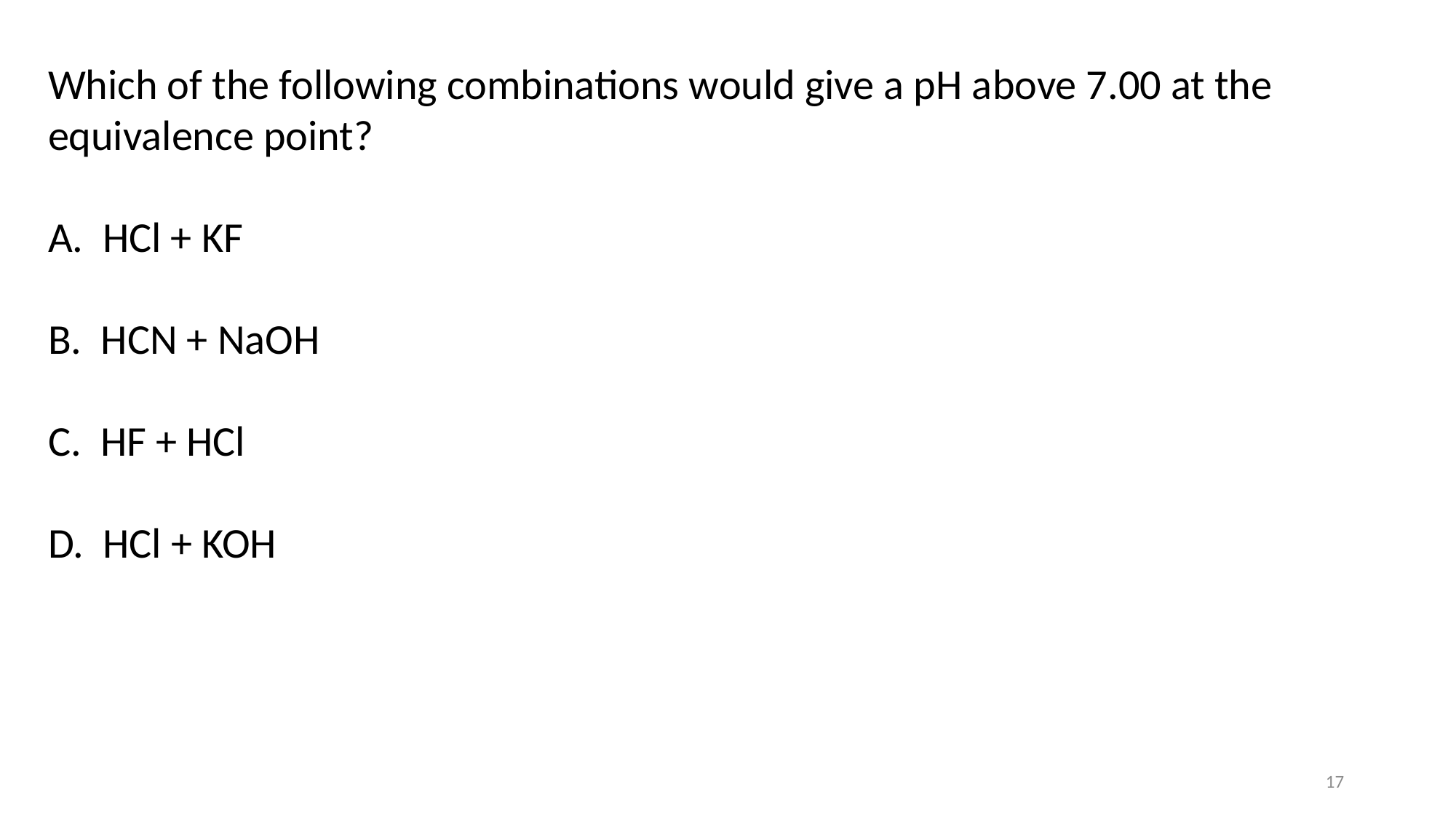

Which of the following combinations would give a pH above 7.00 at the equivalence point?

A.  HCl + KF

B.  HCN + NaOH

C.  HF + HCl

D.  HCl + KOH
17